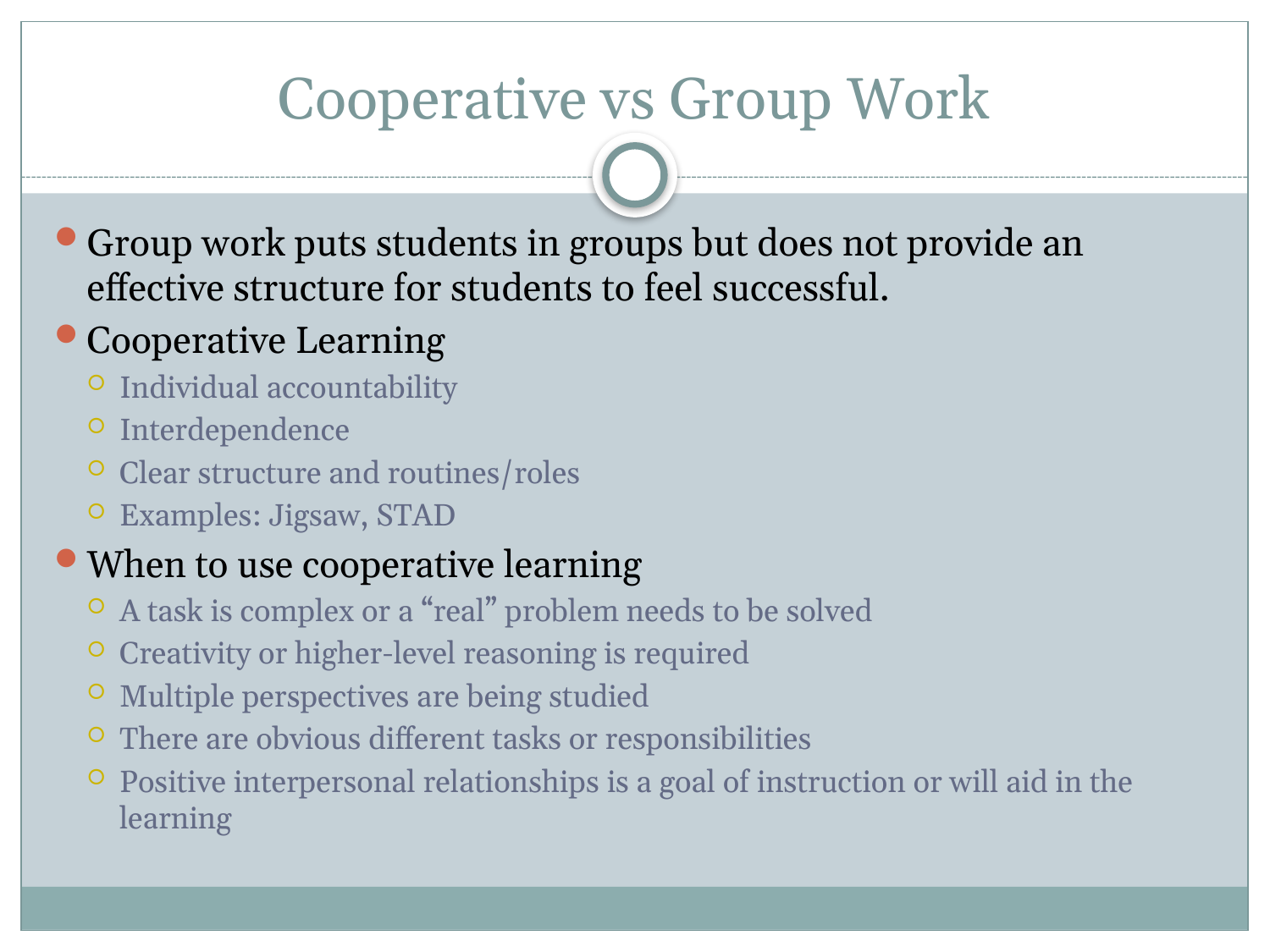

# Cooperative vs Group Work
Group work puts students in groups but does not provide an effective structure for students to feel successful.
Cooperative Learning
Individual accountability
Interdependence
Clear structure and routines/roles
Examples: Jigsaw, STAD
When to use cooperative learning
A task is complex or a “real” problem needs to be solved
Creativity or higher-level reasoning is required
Multiple perspectives are being studied
There are obvious different tasks or responsibilities
Positive interpersonal relationships is a goal of instruction or will aid in the learning